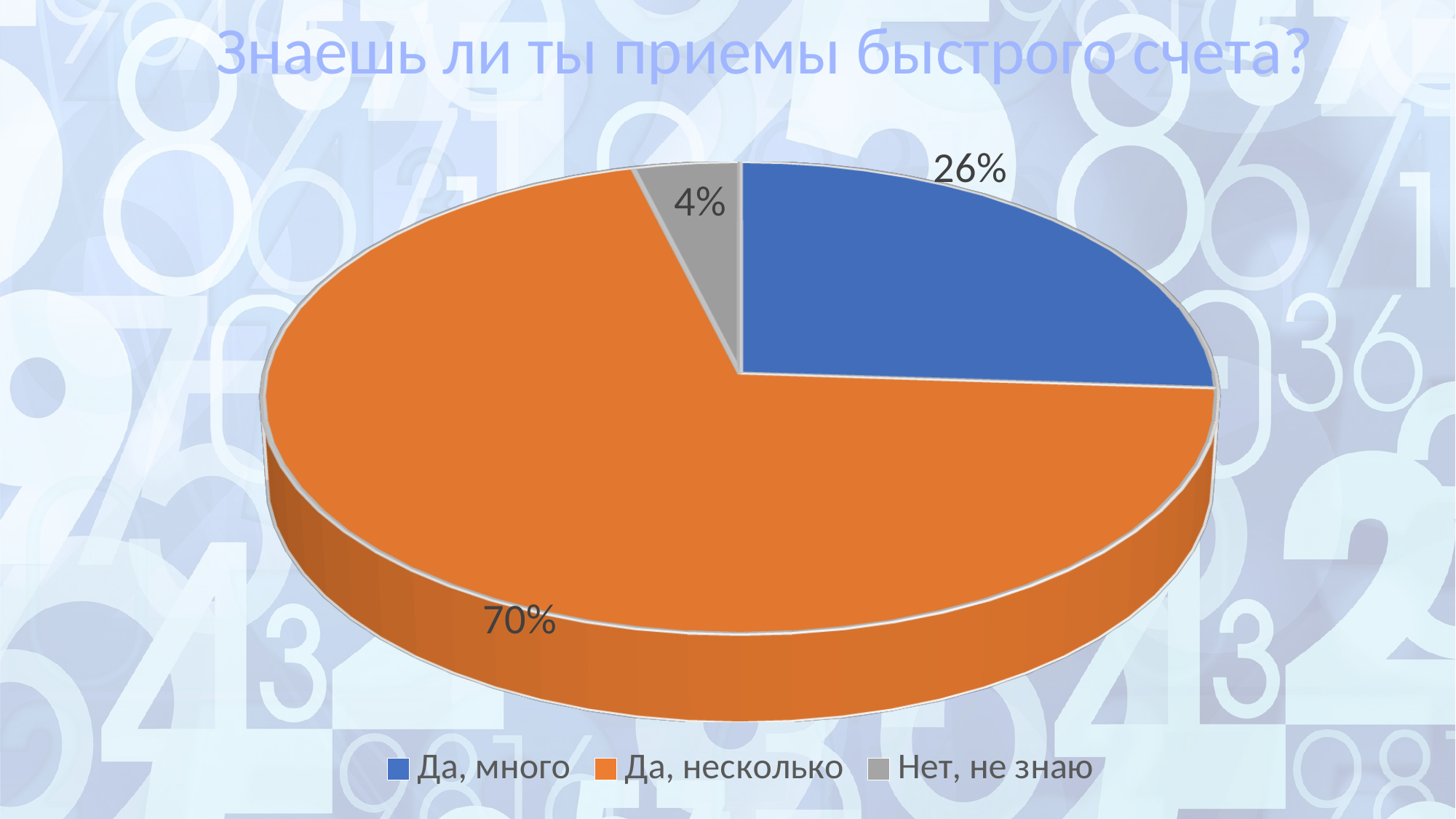

Знаешь ли ты приемы быстрого счета?

[unsupported chart]